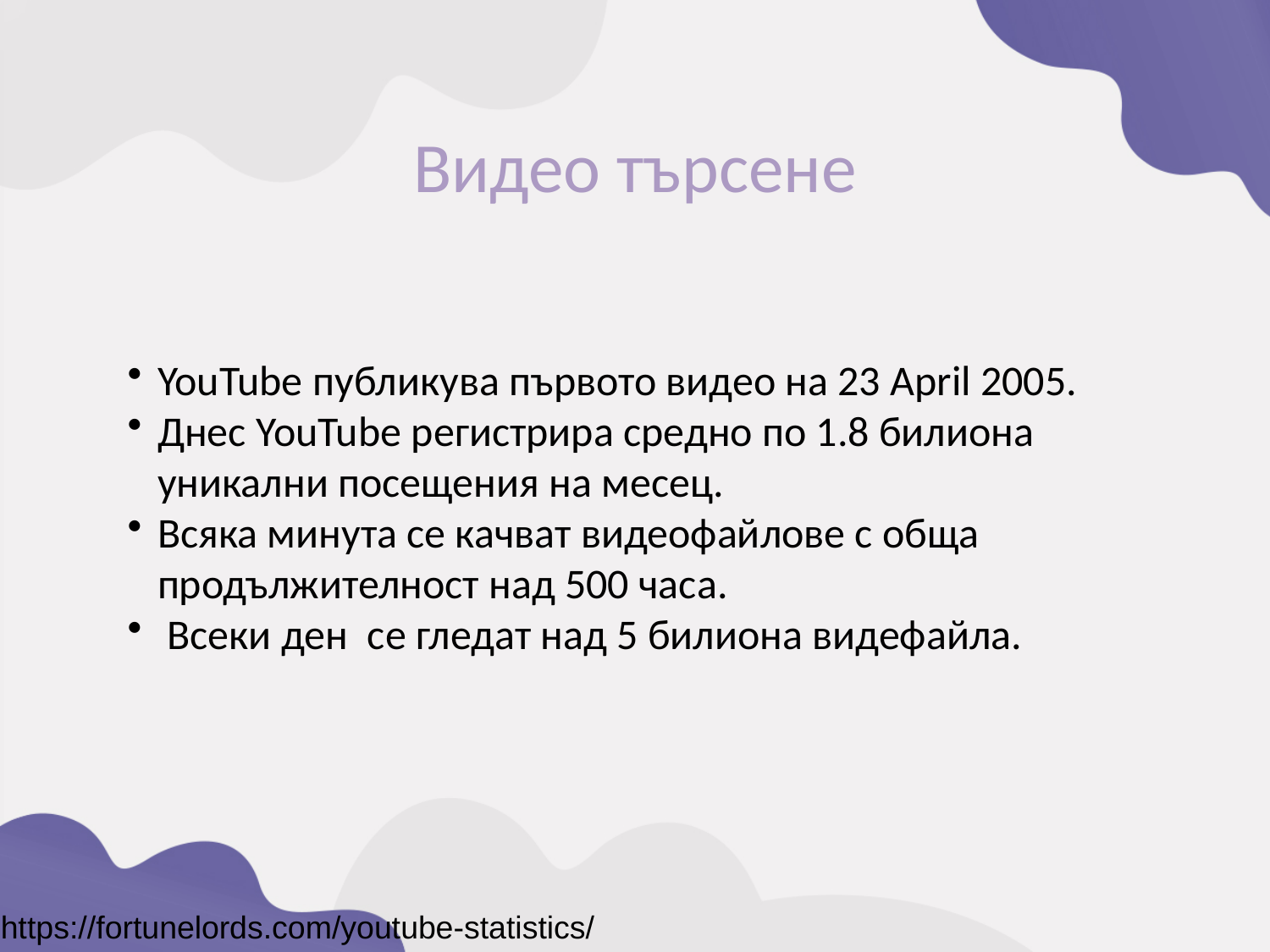

Видео търсене

YouTube публикува първото видео на 23 April 2005.
Днес YouTube регистрира средно по 1.8 билиона уникални посещения на месец.
Всяка минута се качват видеофайлове с обща продължителност над 500 часа.
 Всеки ден  се гледат над 5 билиона видефайла.
https://fortunelords.com/youtube-statistics/